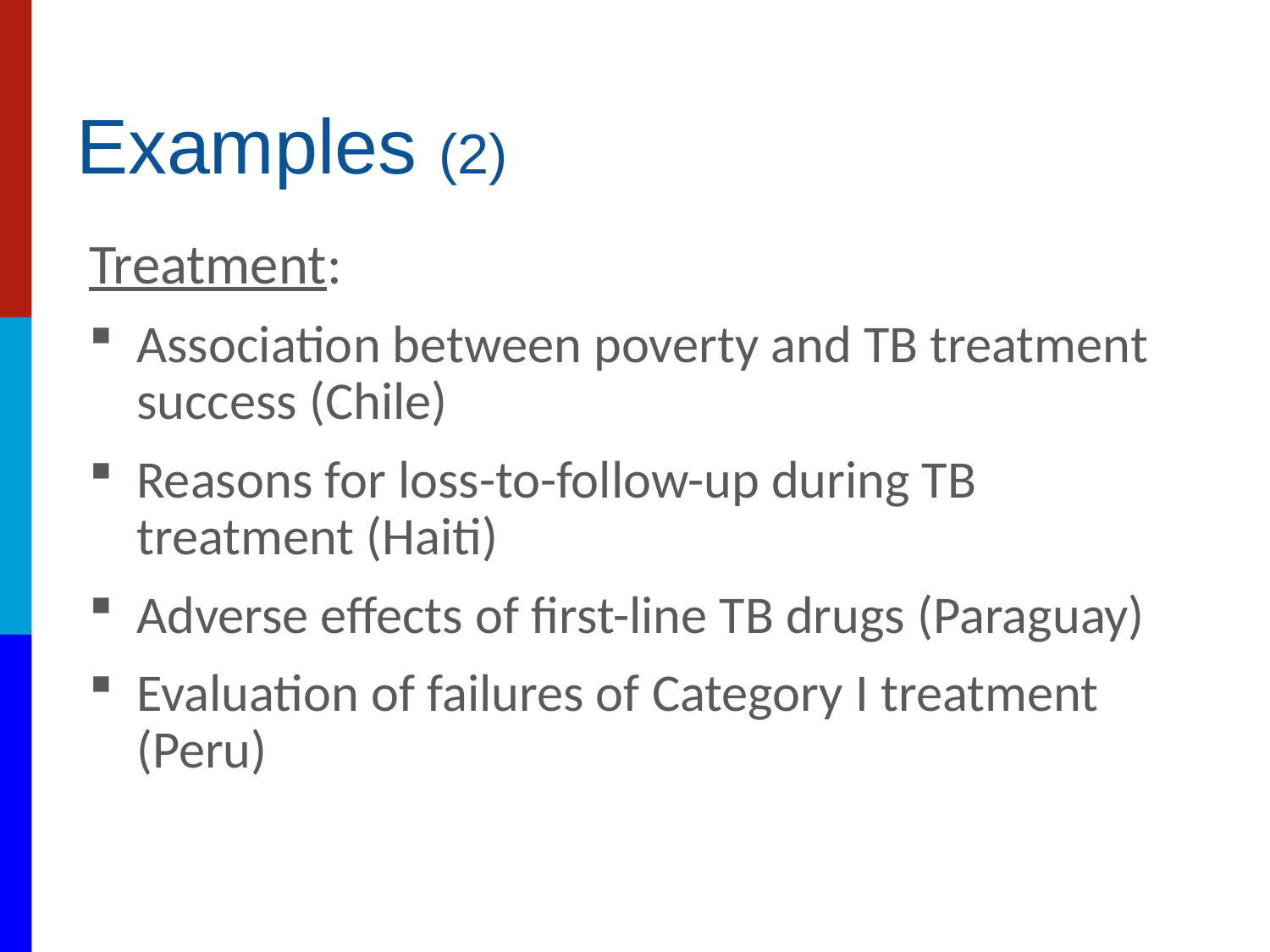

# Examples (2)
Treatment:
Association between poverty and TB treatment success (Chile)
Reasons for loss-to-follow-up during TB treatment (Haiti)
Adverse effects of first-line TB drugs (Paraguay)
Evaluation of failures of Category I treatment (Peru)